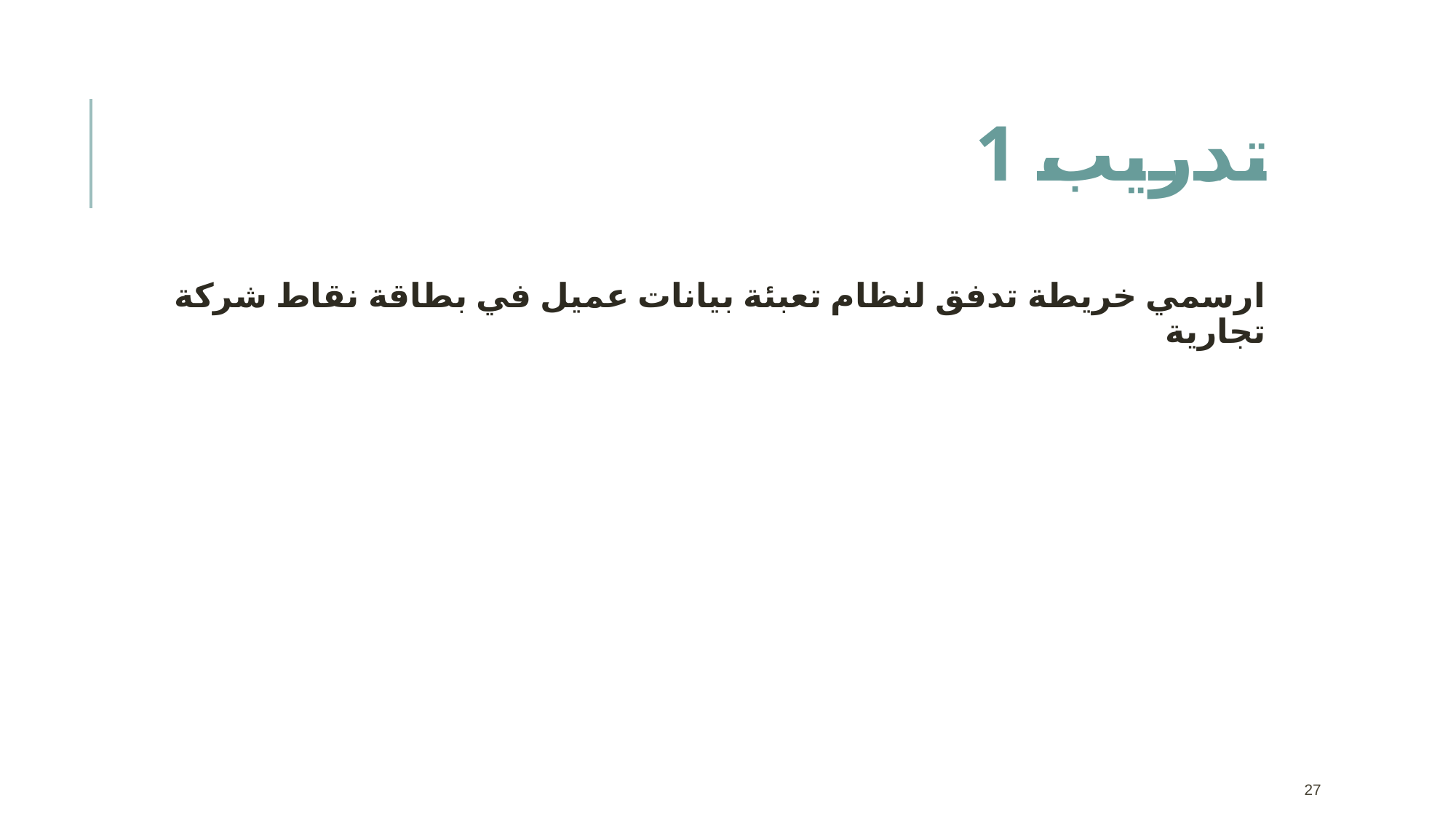

# تدريب 1
ارسمي خريطة تدفق لنظام تعبئة بيانات عميل في بطاقة نقاط شركة تجارية
27